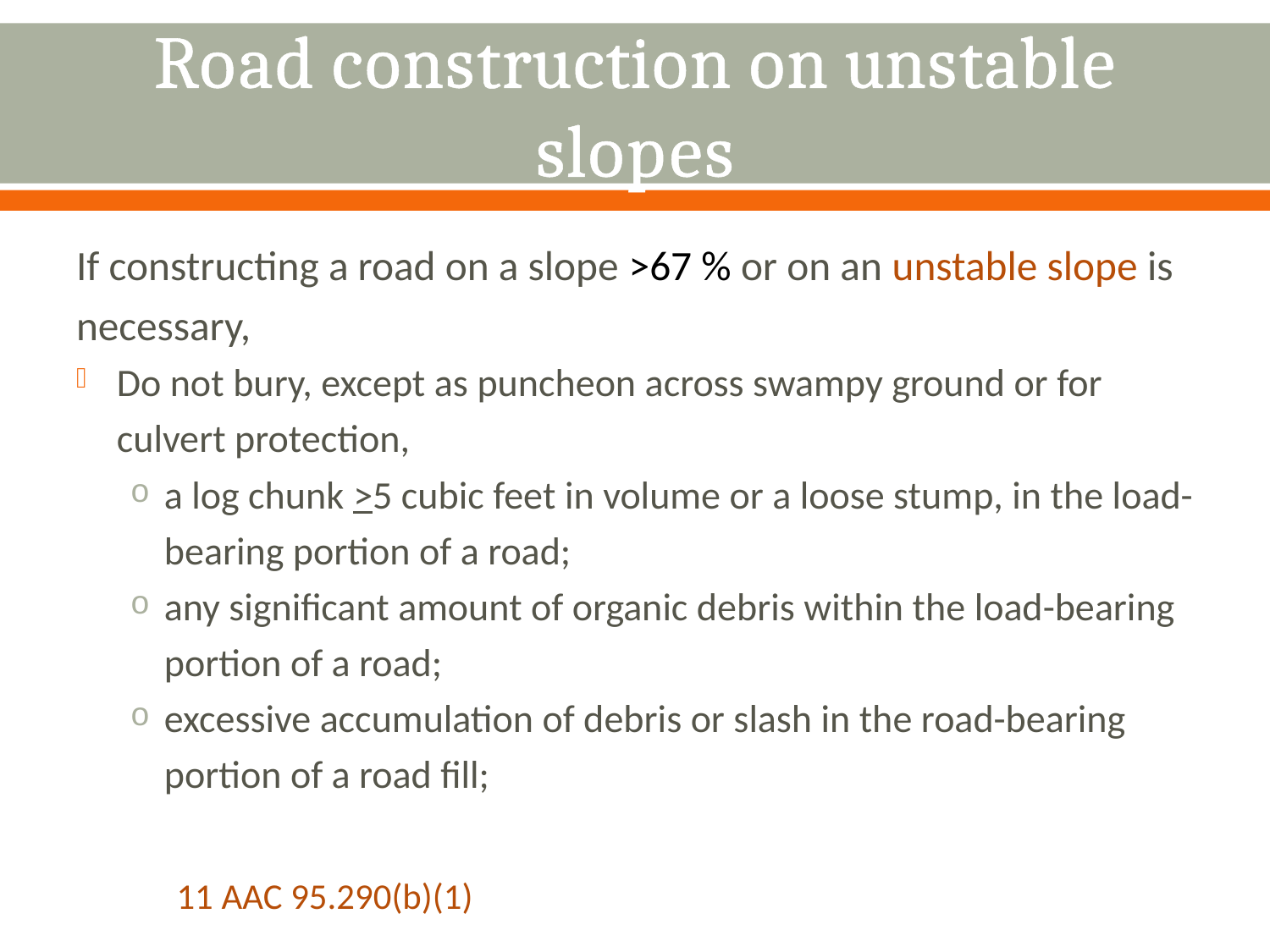

# Road construction on unstable slopes
If constructing a road on a slope >67 % or on an unstable slope is necessary,
Do not bury, except as puncheon across swampy ground or for culvert protection,
a log chunk >5 cubic feet in volume or a loose stump, in the load-bearing portion of a road;
any significant amount of organic debris within the load-bearing portion of a road;
excessive accumulation of debris or slash in the road-bearing portion of a road fill;

						11 AAC 95.290(b)(1)